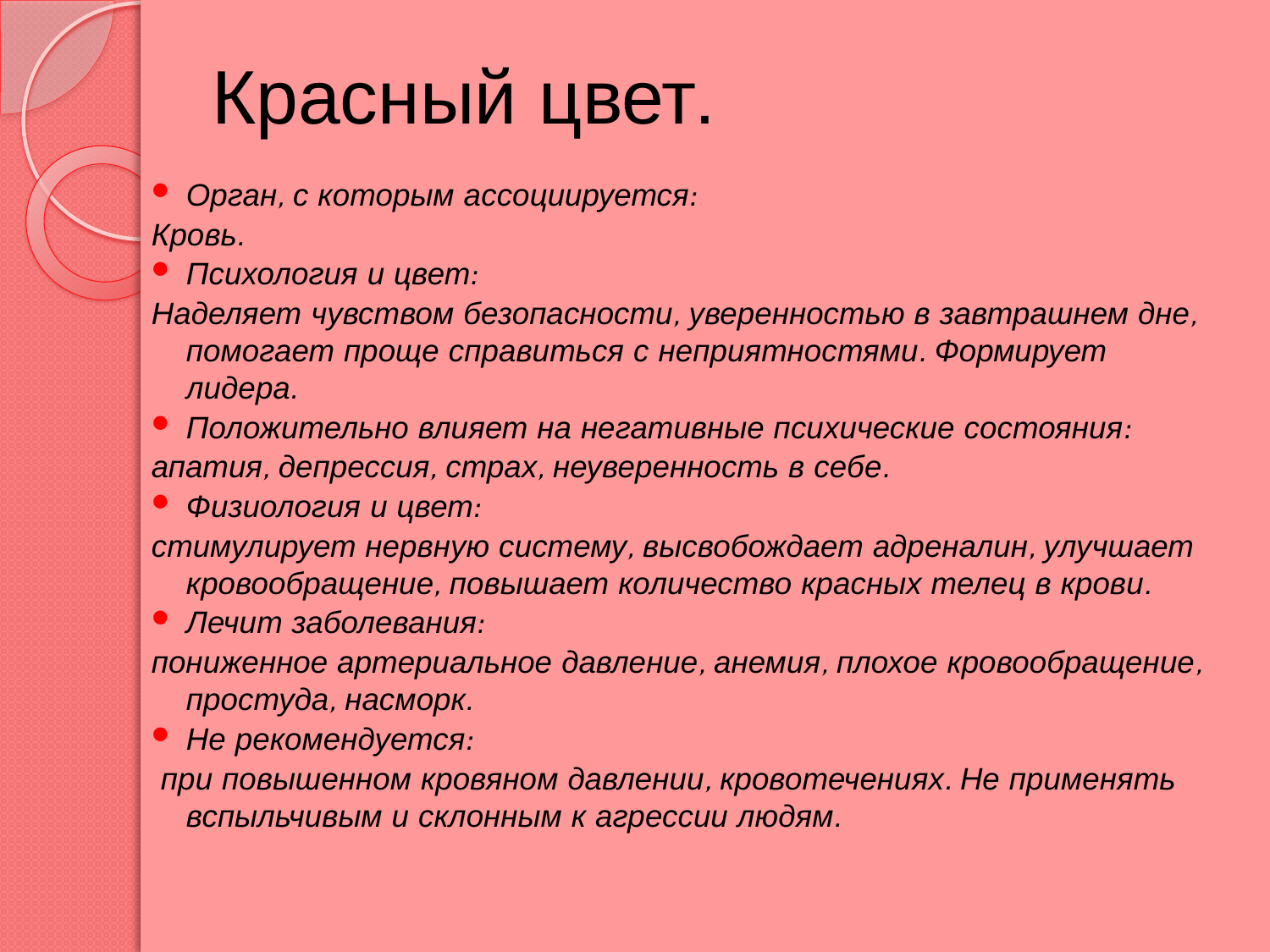

# Красный цвет.
Орган, с которым ассоциируется:
Кровь.
Психология и цвет:
Наделяет чувством безопасности, уверенностью в завтрашнем дне, помогает проще справиться с неприятностями. Формирует лидера.
Положительно влияет на негативные психические состояния:
апатия, депрессия, страх, неуверенность в себе.
Физиология и цвет:
стимулирует нервную систему, высвобождает адреналин, улучшает кровообращение, повышает количество красных телец в крови.
Лечит заболевания:
пониженное артериальное давление, анемия, плохое кровообращение, простуда, насморк.
Не рекомендуется:
 при повышенном кровяном давлении, кровотечениях. Не применять вспыльчивым и склонным к агрессии людям.